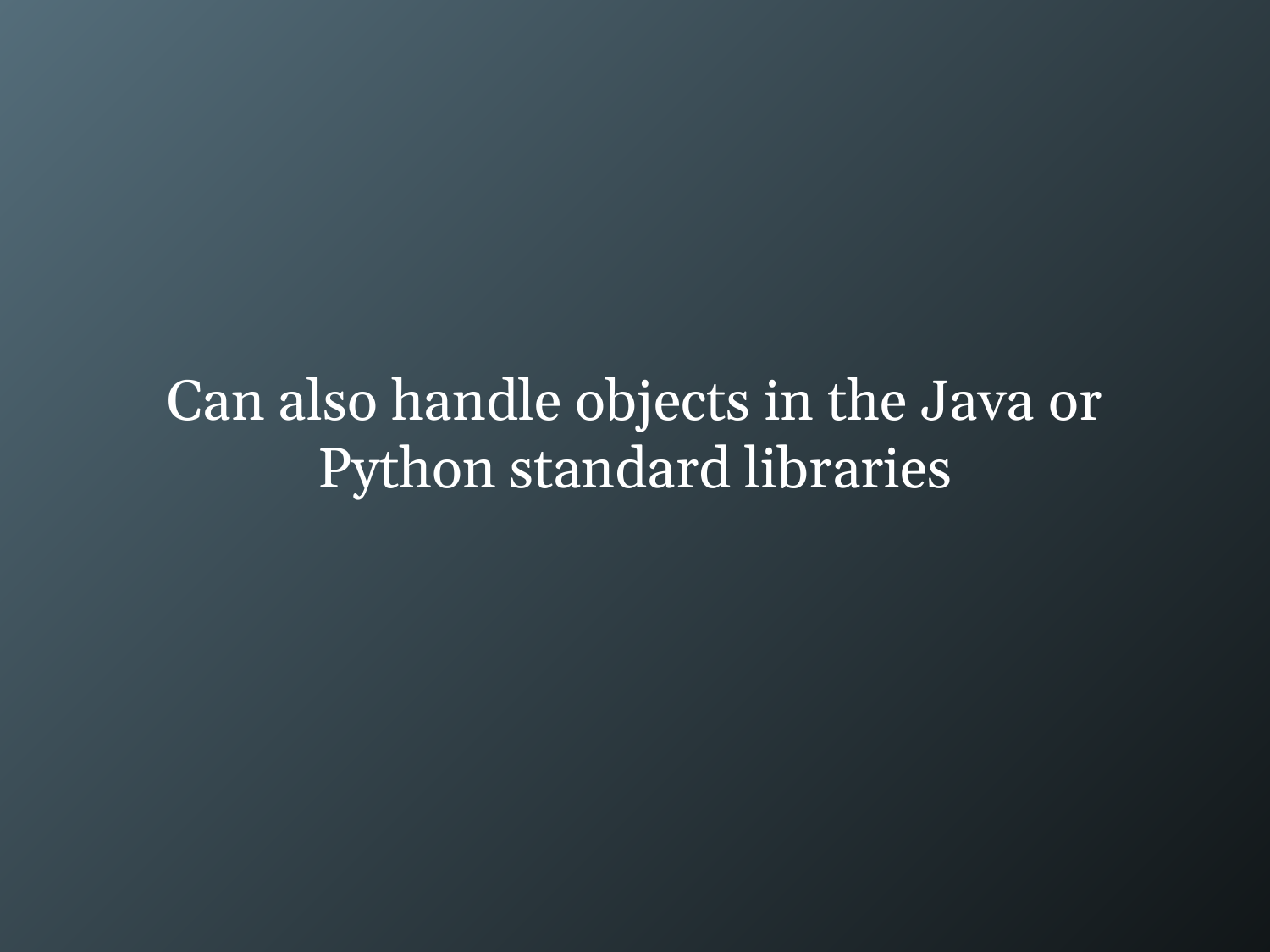

# Can also handle objects in the Java or Python standard libraries